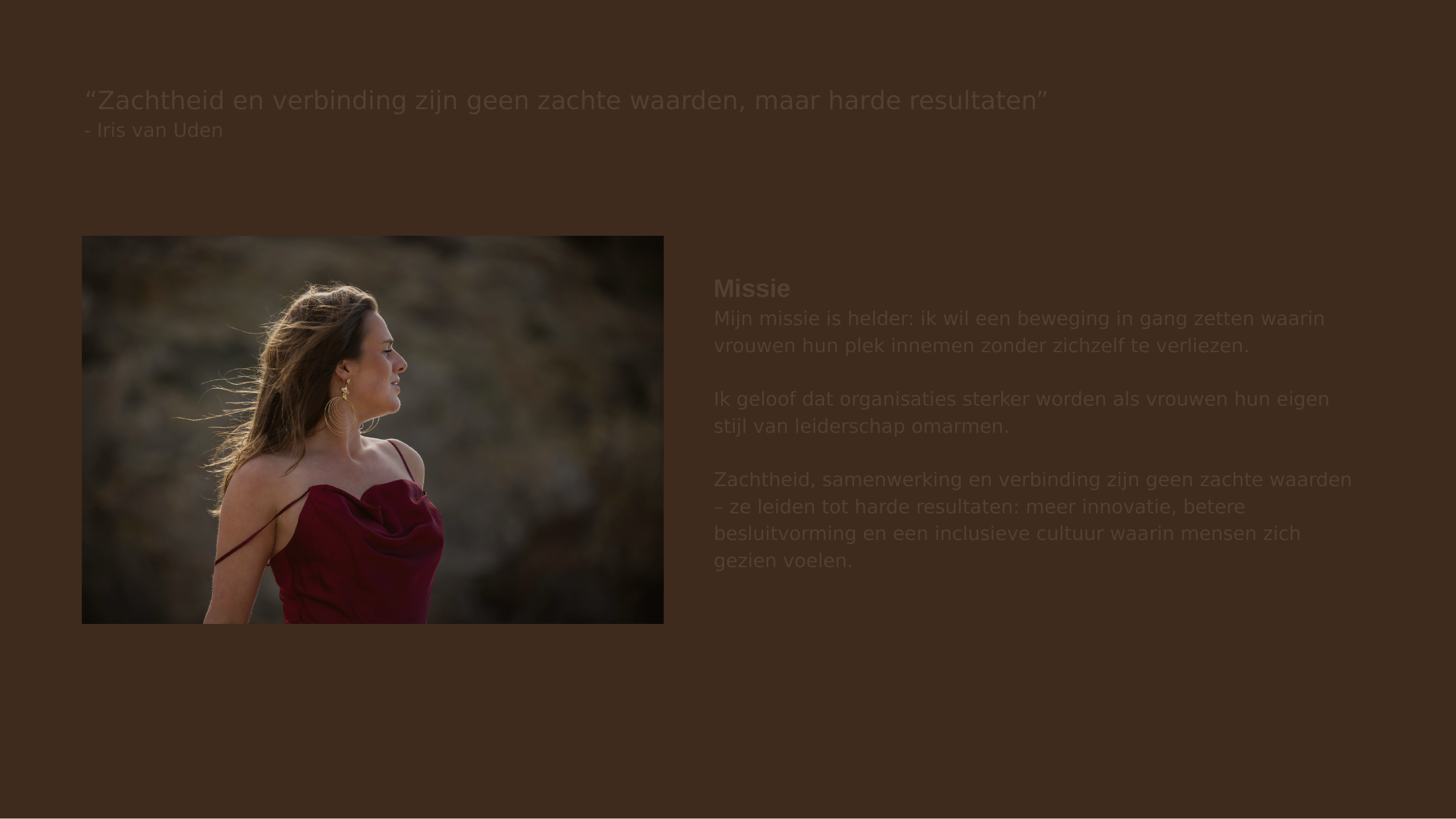

“Zachtheid en verbinding zijn geen zachte waarden, maar harde resultaten”
- Iris van Uden

Missie
Mijn missie is helder: ik wil een beweging in gang zetten waarin vrouwen hun plek innemen zonder zichzelf te verliezen.

Ik geloof dat organisaties sterker worden als vrouwen hun eigen stijl van leiderschap omarmen.

Zachtheid, samenwerking en verbinding zijn geen zachte waarden – ze leiden tot harde resultaten: meer innovatie, betere besluitvorming en een inclusieve cultuur waarin mensen zich gezien voelen.